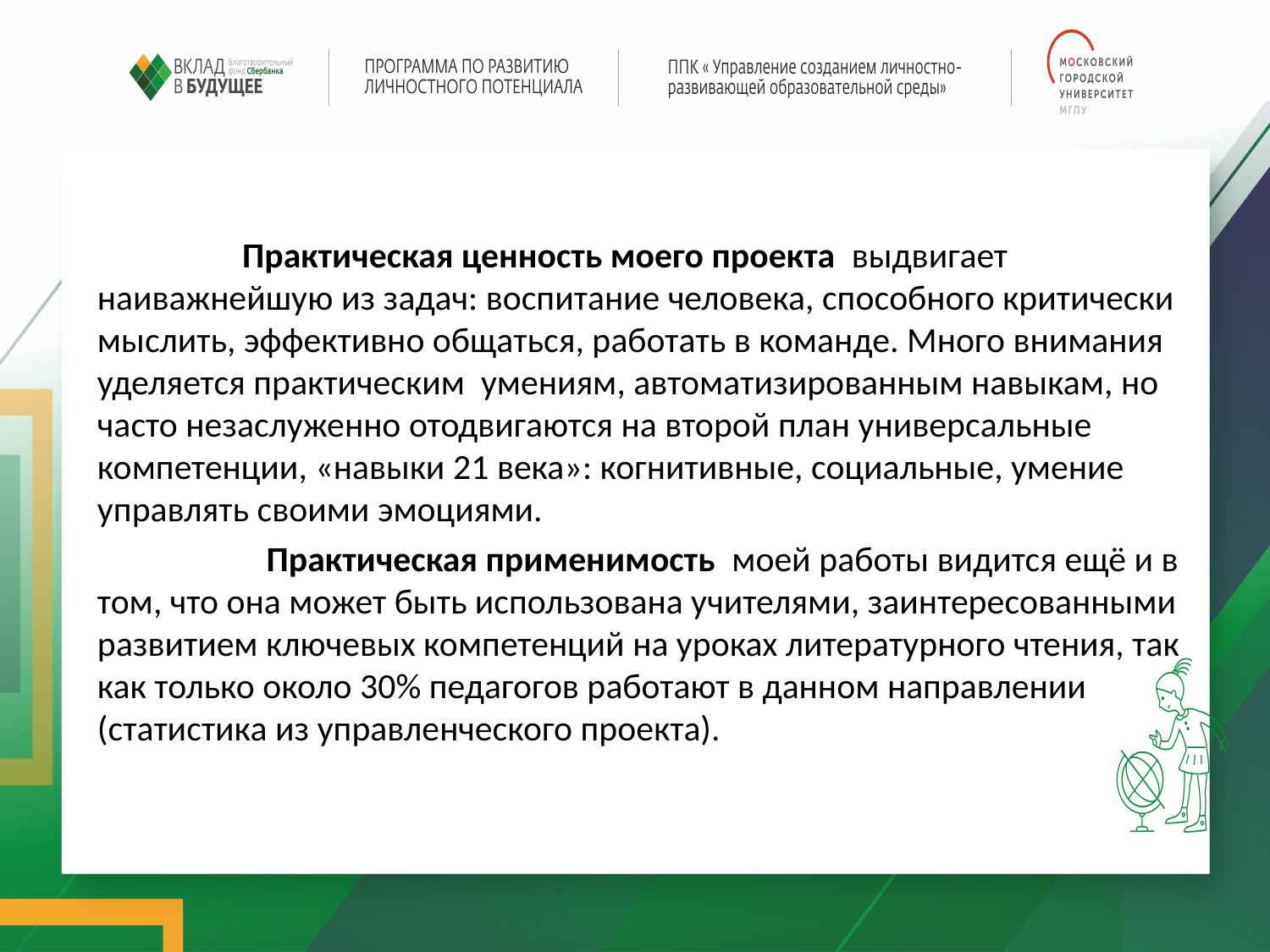

Практическая ценность моего проекта  выдвигает наиважнейшую из задач: воспитание человека, способного критически мыслить, эффективно общаться, работать в команде. Много внимания уделяется практическим  умениям, автоматизированным навыкам, но часто незаслуженно отодвигаются на второй план универсальные компетенции, «навыки 21 века»: когнитивные, социальные, умение  управлять своими эмоциями.
                     Практическая применимость  моей работы видится ещё и в том, что она может быть использована учителями, заинтересованными развитием ключевых компетенций на уроках литературного чтения, так как только около 30% педагогов работают в данном направлении (статистика из управленческого проекта).